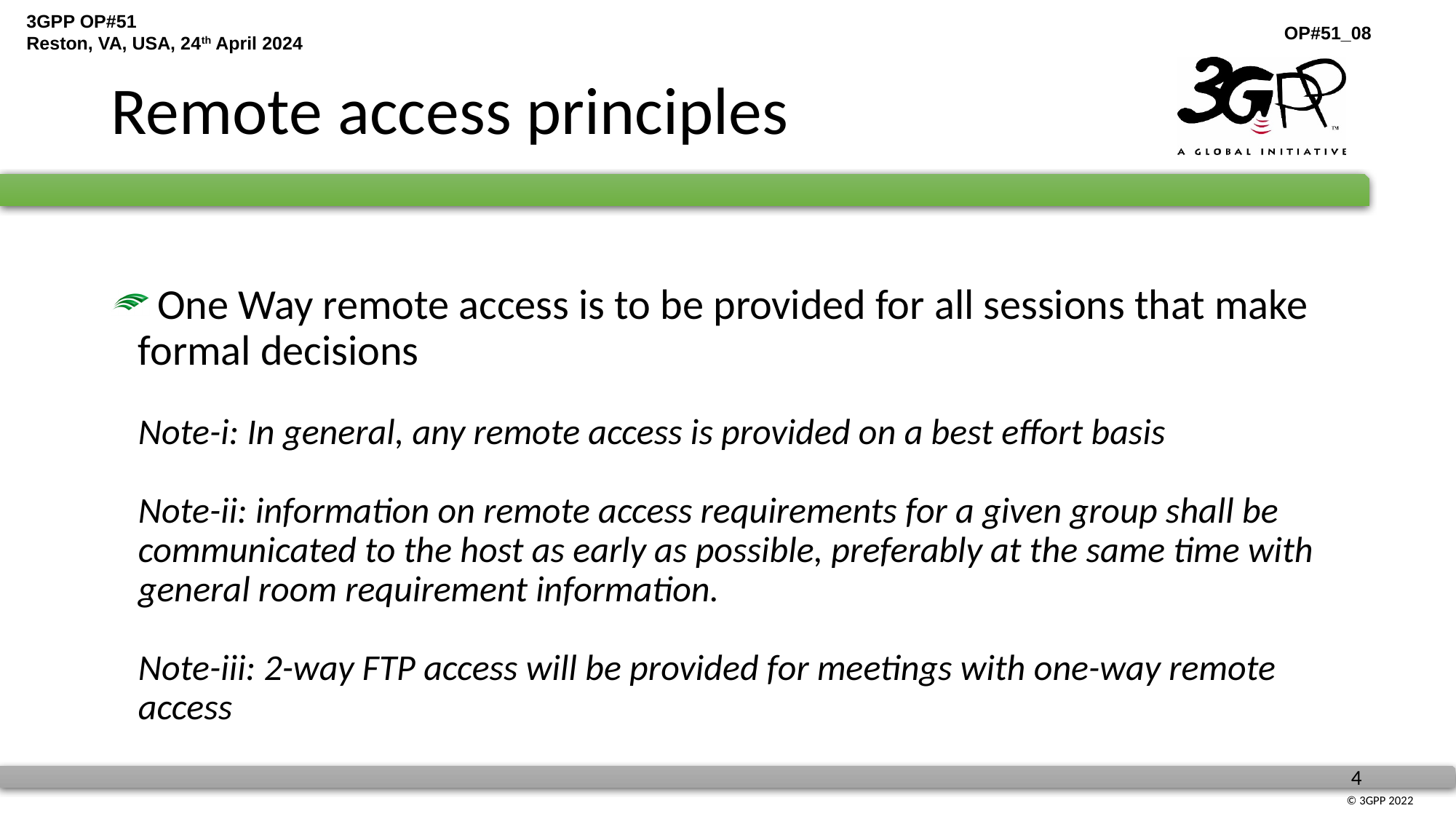

# Remote access principles

 One Way remote access is to be provided for all sessions that make formal decisions
Note-i: In general, any remote access is provided on a best effort basis
Note-ii: information on remote access requirements for a given group shall be communicated to the host as early as possible, preferably at the same time with general room requirement information.
Note-iii: 2-way FTP access will be provided for meetings with one-way remote access